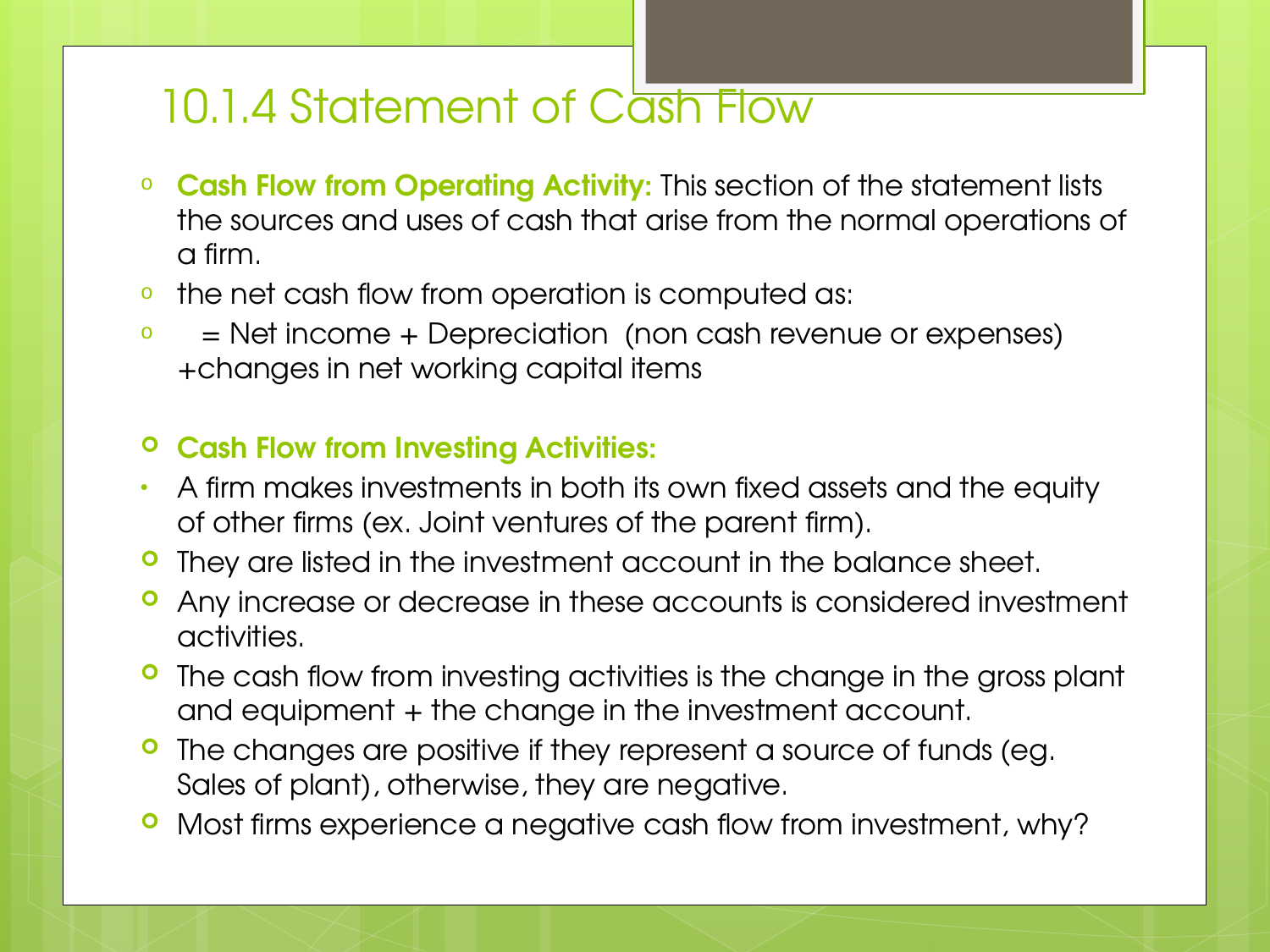

# 10.1.4 Statement of Cash Flow
Cash Flow from Operating Activity: This section of the statement lists the sources and uses of cash that arise from the normal operations of a firm.
the net cash flow from operation is computed as:
   = Net income + Depreciation  (non cash revenue or expenses) +changes in net working capital items

Cash Flow from Investing Activities:
A firm makes investments in both its own fixed assets and the equity of other firms (ex. Joint ventures of the parent firm).
They are listed in the investment account in the balance sheet.
Any increase or decrease in these accounts is considered investment activities.
The cash flow from investing activities is the change in the gross plant and equipment + the change in the investment account.
The changes are positive if they represent a source of funds (eg. Sales of plant), otherwise, they are negative.
Most firms experience a negative cash flow from investment, why?